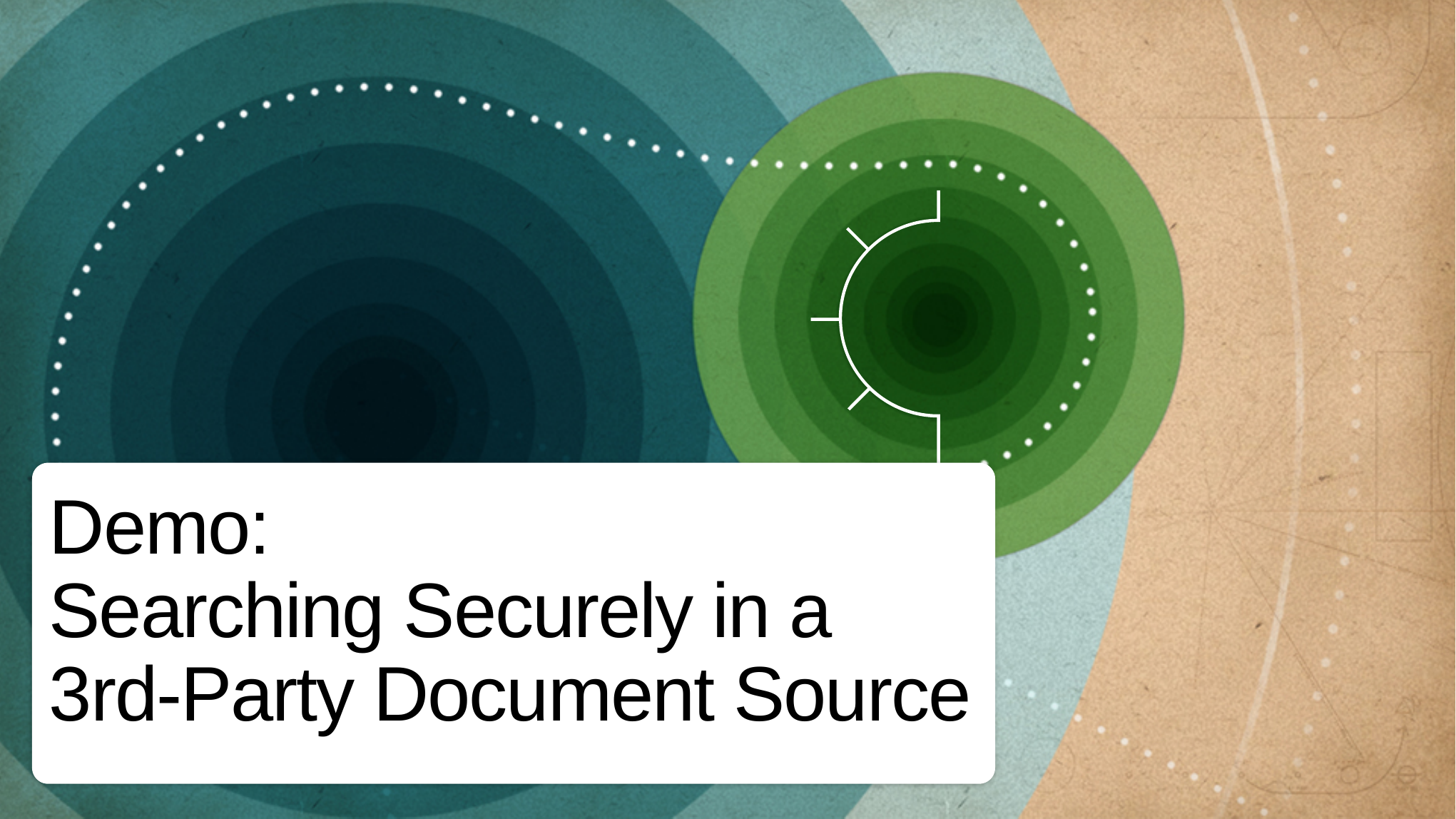

# Demo: Searching Securely in a 3rd-Party Document Source